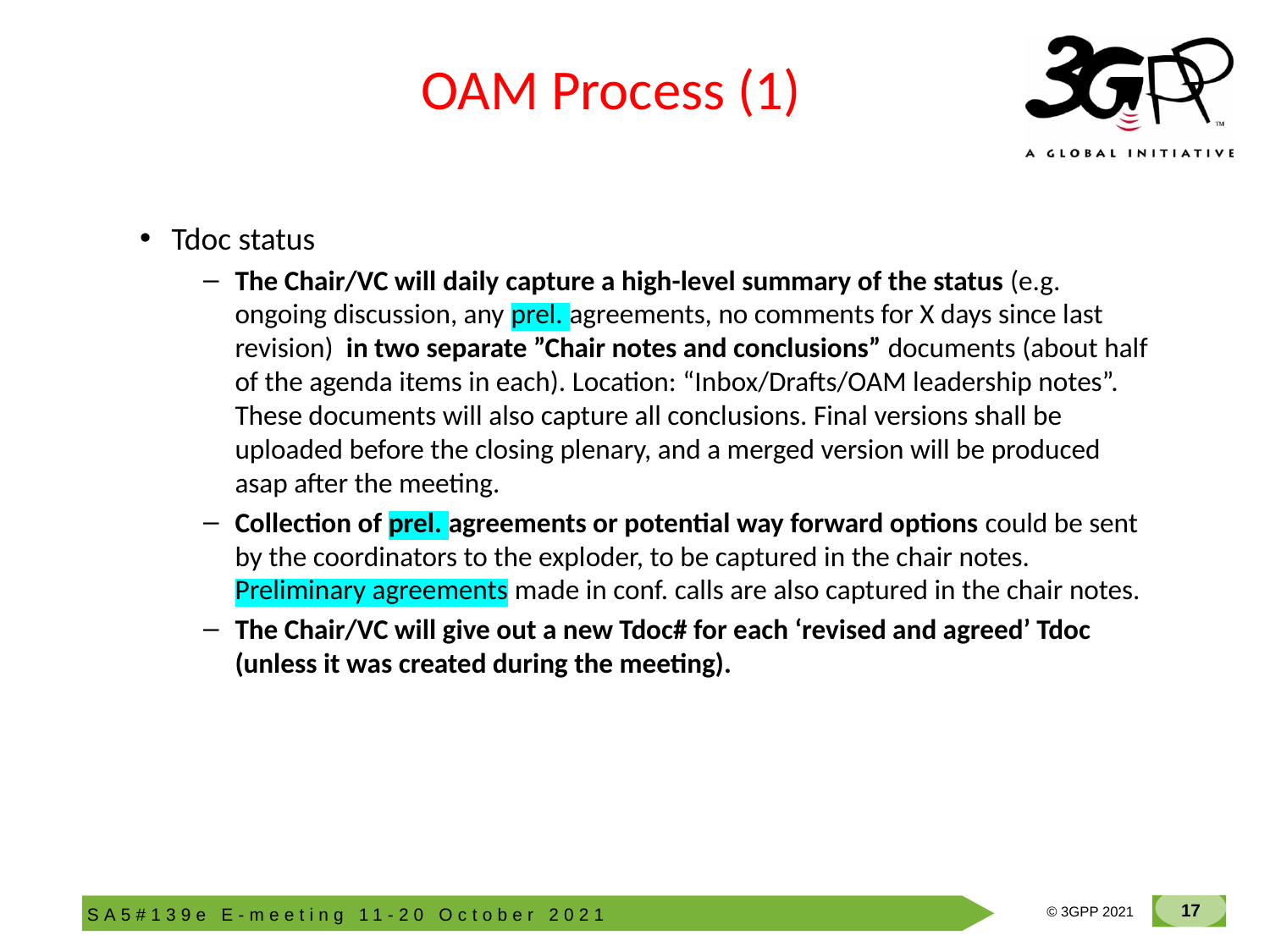

# OAM Process (1)
Tdoc status
The Chair/VC will daily capture a high-level summary of the status (e.g. ongoing discussion, any prel. agreements, no comments for X days since last revision)  in two separate ”Chair notes and conclusions” documents (about half of the agenda items in each). Location: “Inbox/Drafts/OAM leadership notes”. These documents will also capture all conclusions. Final versions shall be uploaded before the closing plenary, and a merged version will be produced asap after the meeting.
Collection of prel. agreements or potential way forward options could be sent by the coordinators to the exploder, to be captured in the chair notes. Preliminary agreements made in conf. calls are also captured in the chair notes.
The Chair/VC will give out a new Tdoc# for each ‘revised and agreed’ Tdoc (unless it was created during the meeting).